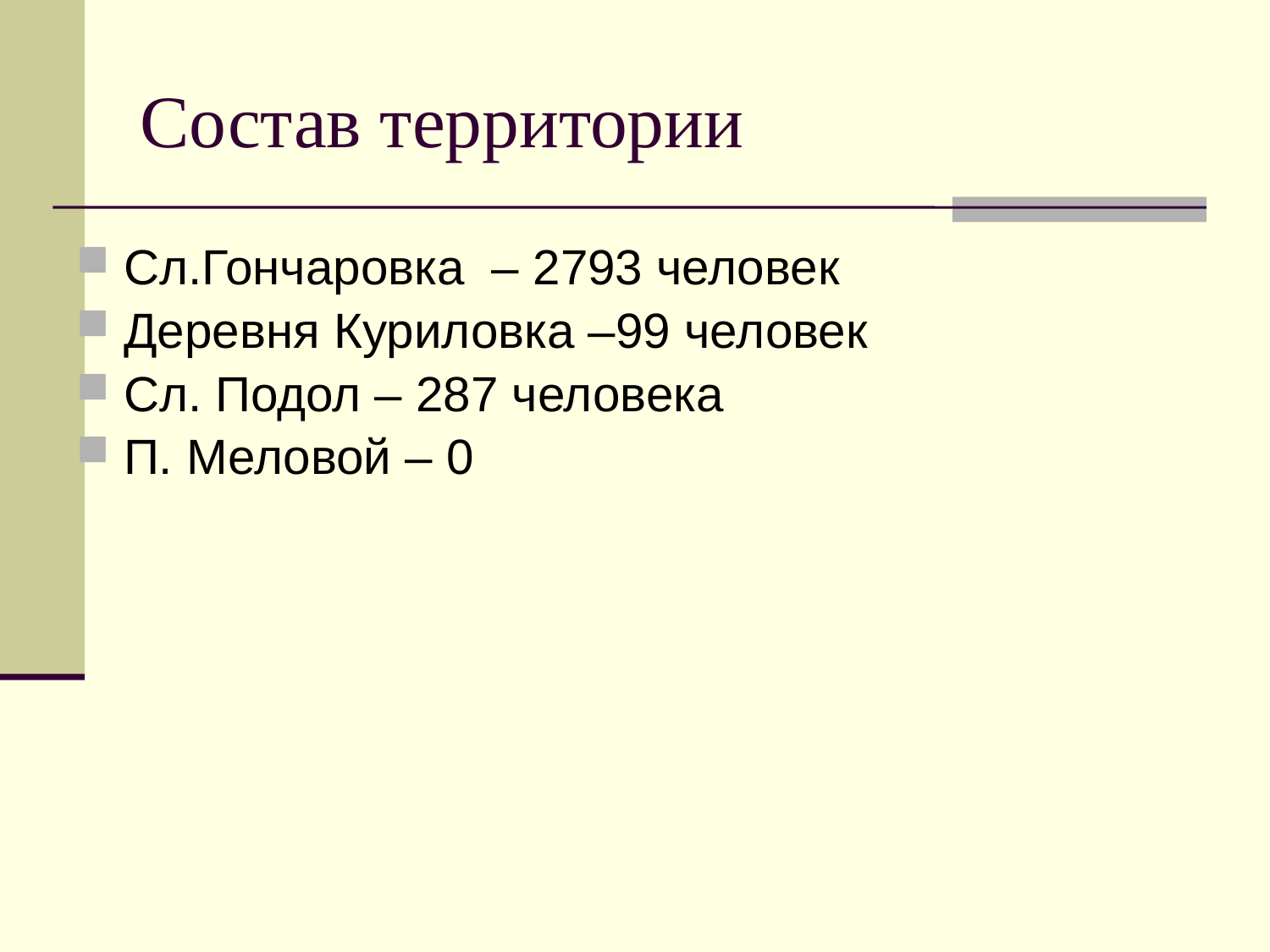

Состав территории
Сл.Гончаровка  – 2793 человек
Деревня Куриловка –99 человек
Сл. Подол – 287 человека
П. Меловой – 0